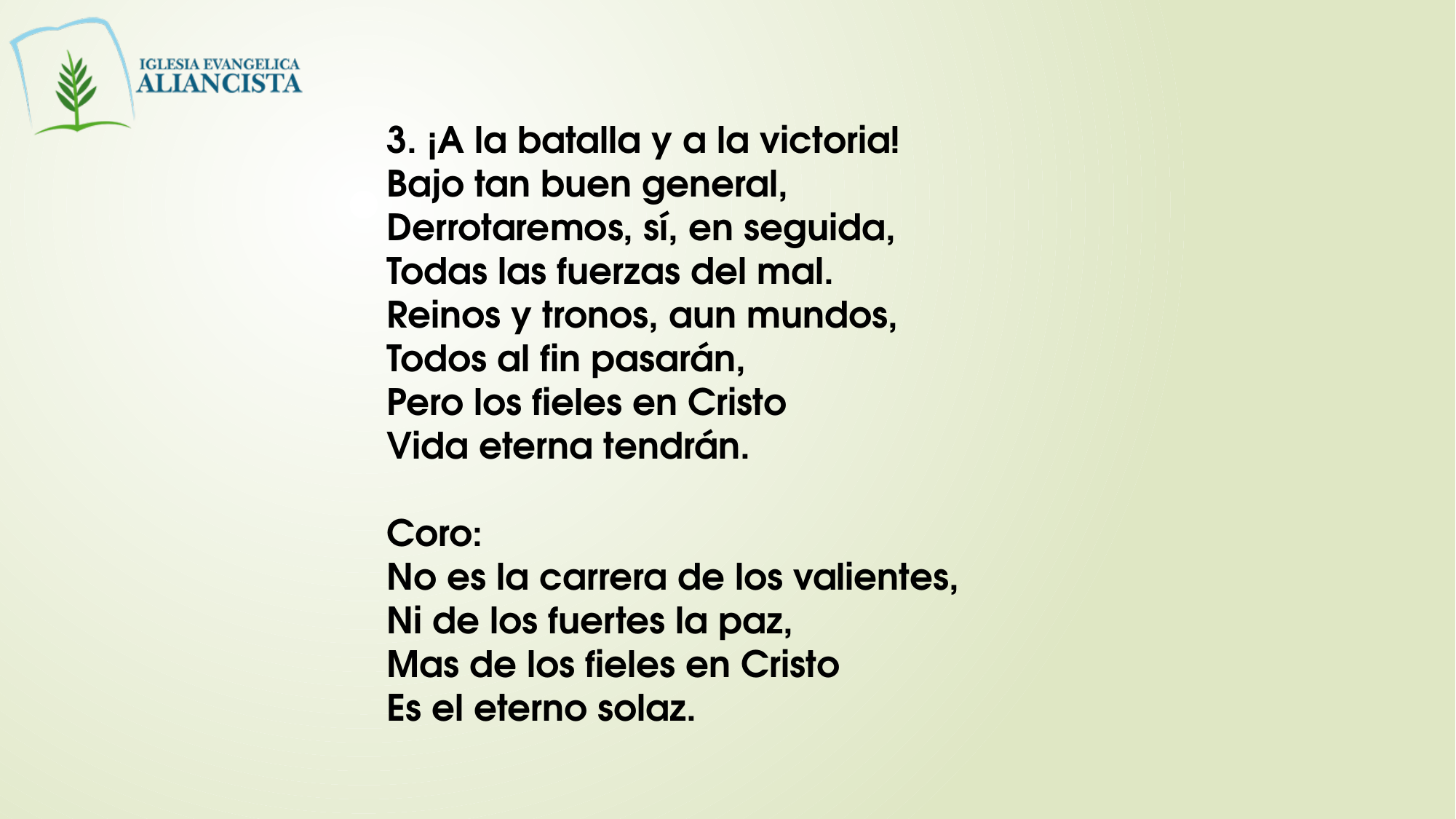

3. ¡A la batalla y a la victoria!
Bajo tan buen general,
Derrotaremos, sí, en seguida,
Todas las fuerzas del mal.
Reinos y tronos, aun mundos,
Todos al fin pasarán,
Pero los fieles en Cristo
Vida eterna tendrán.

Coro:
No es la carrera de los valientes,
Ni de los fuertes la paz,
Mas de los fieles en Cristo
Es el eterno solaz.